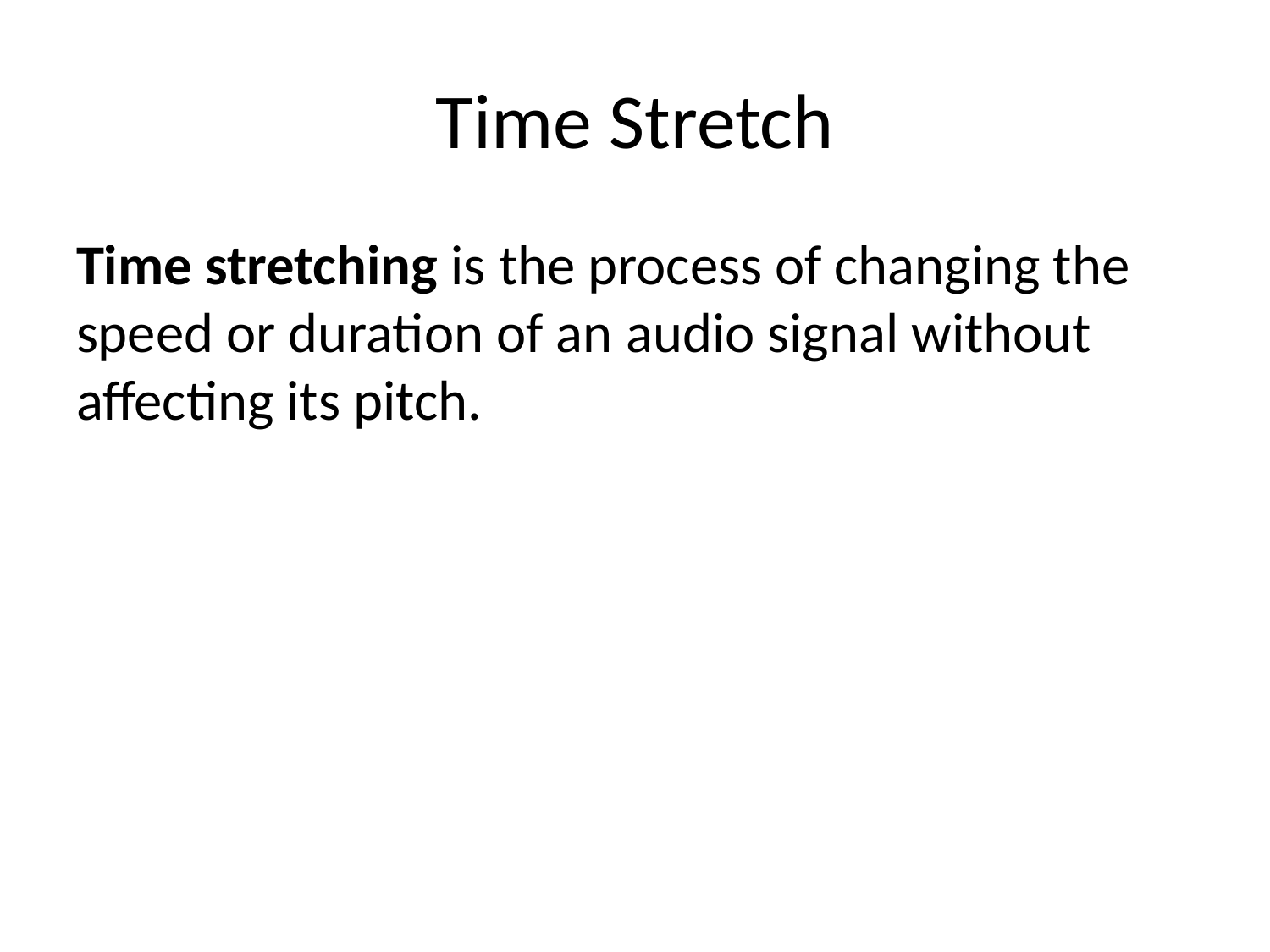

# Time Stretch
Time stretching is the process of changing the speed or duration of an audio signal without affecting its pitch.